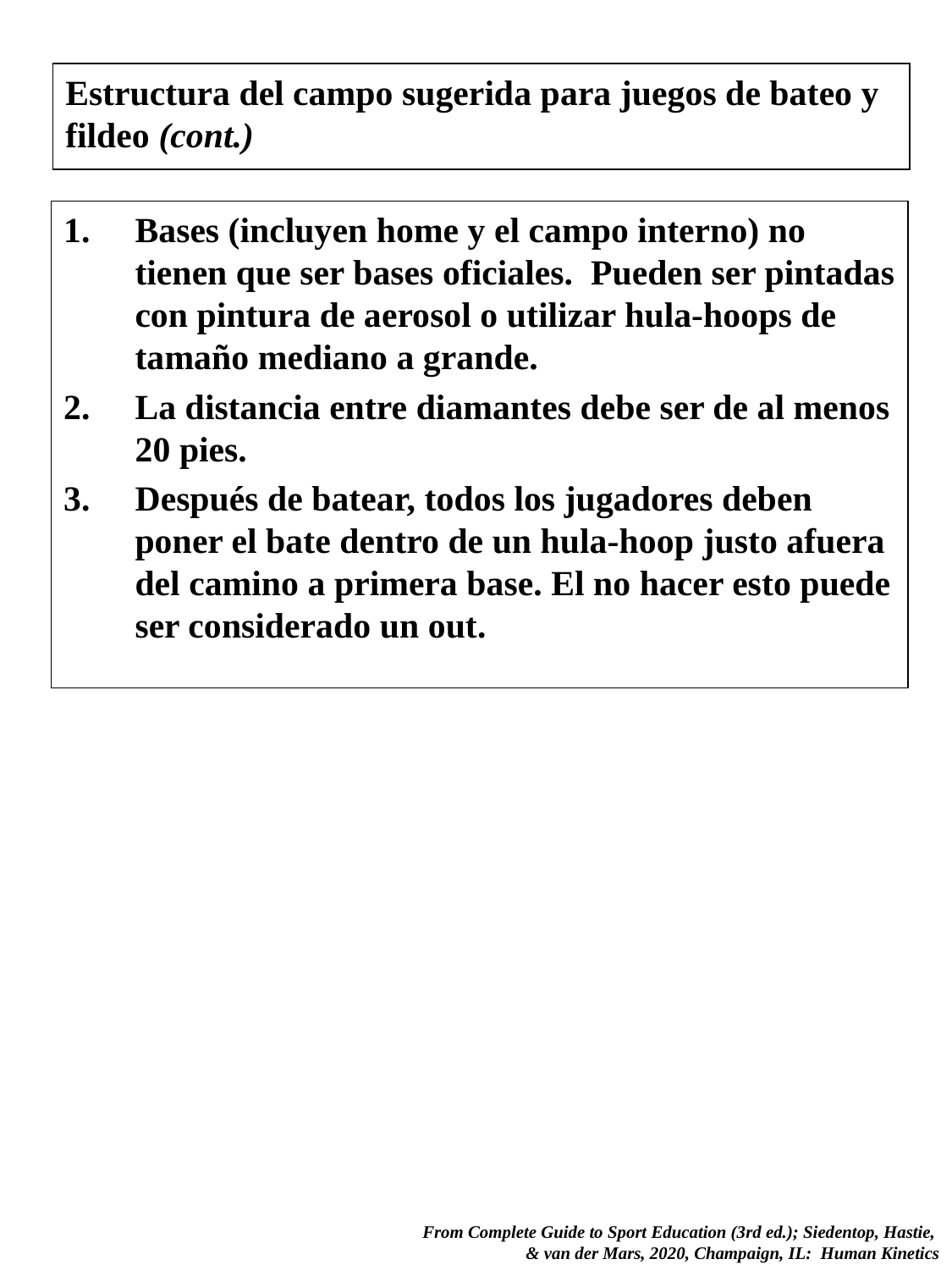

Estructura del campo sugerida para juegos de bateo y fildeo (cont.)
Bases (incluyen home y el campo interno) no tienen que ser bases oficiales.  Pueden ser pintadas con pintura de aerosol o utilizar hula-hoops de tamaño mediano a grande.
La distancia entre diamantes debe ser de al menos 20 pies.
Después de batear, todos los jugadores deben poner el bate dentro de un hula-hoop justo afuera del camino a primera base. El no hacer esto puede ser considerado un out.
 From Complete Guide to Sport Education (3rd ed.); Siedentop, Hastie,
& van der Mars, 2020, Champaign, IL:  Human Kinetics